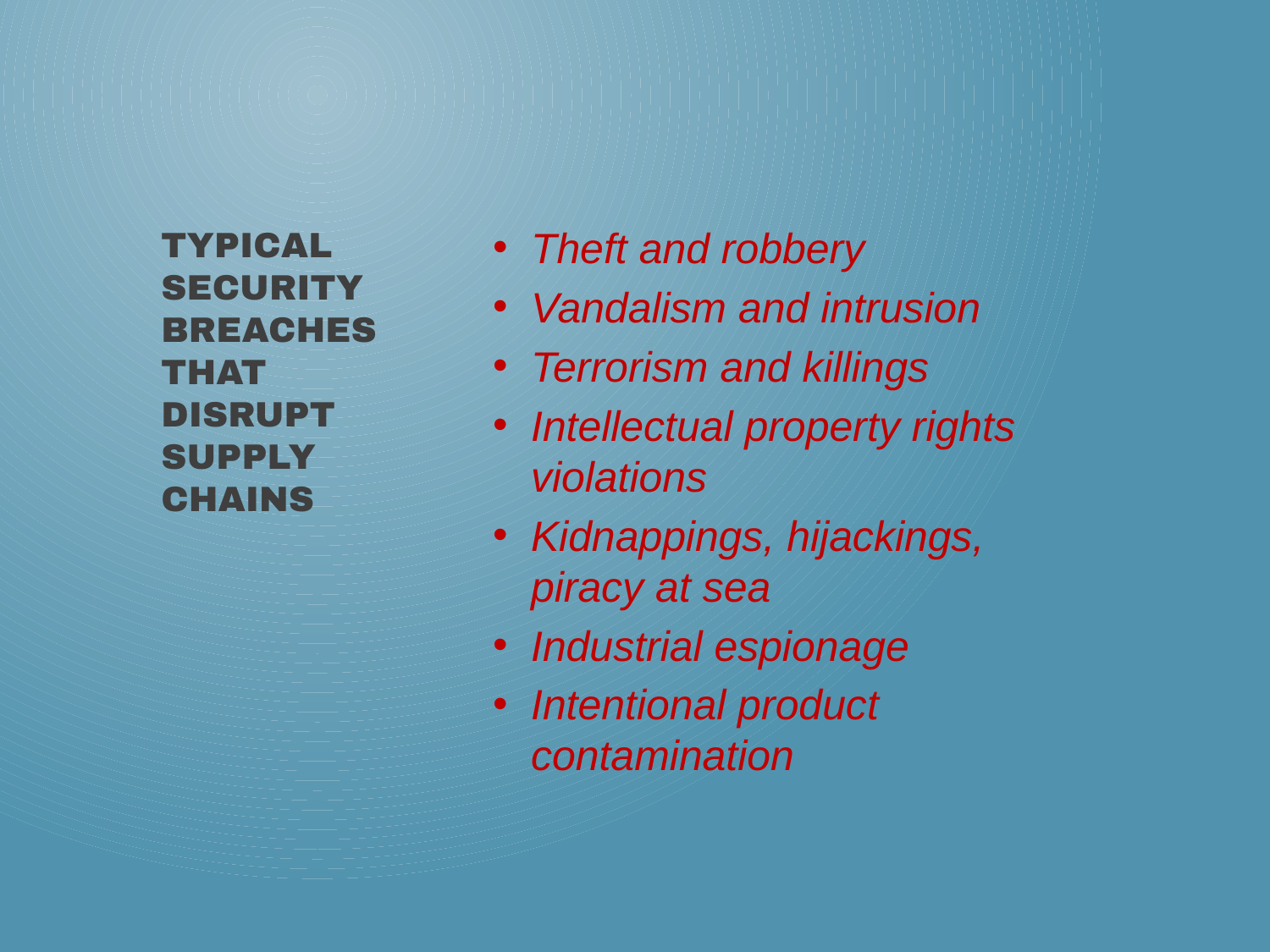

Theft and robbery
Vandalism and intrusion
Terrorism and killings
Intellectual property rights violations
Kidnappings, hijackings, piracy at sea
Industrial espionage
Intentional product contamination
# TYPICAL SECURITY BREACHES THAT DISRUPT SUPPLY CHAINS